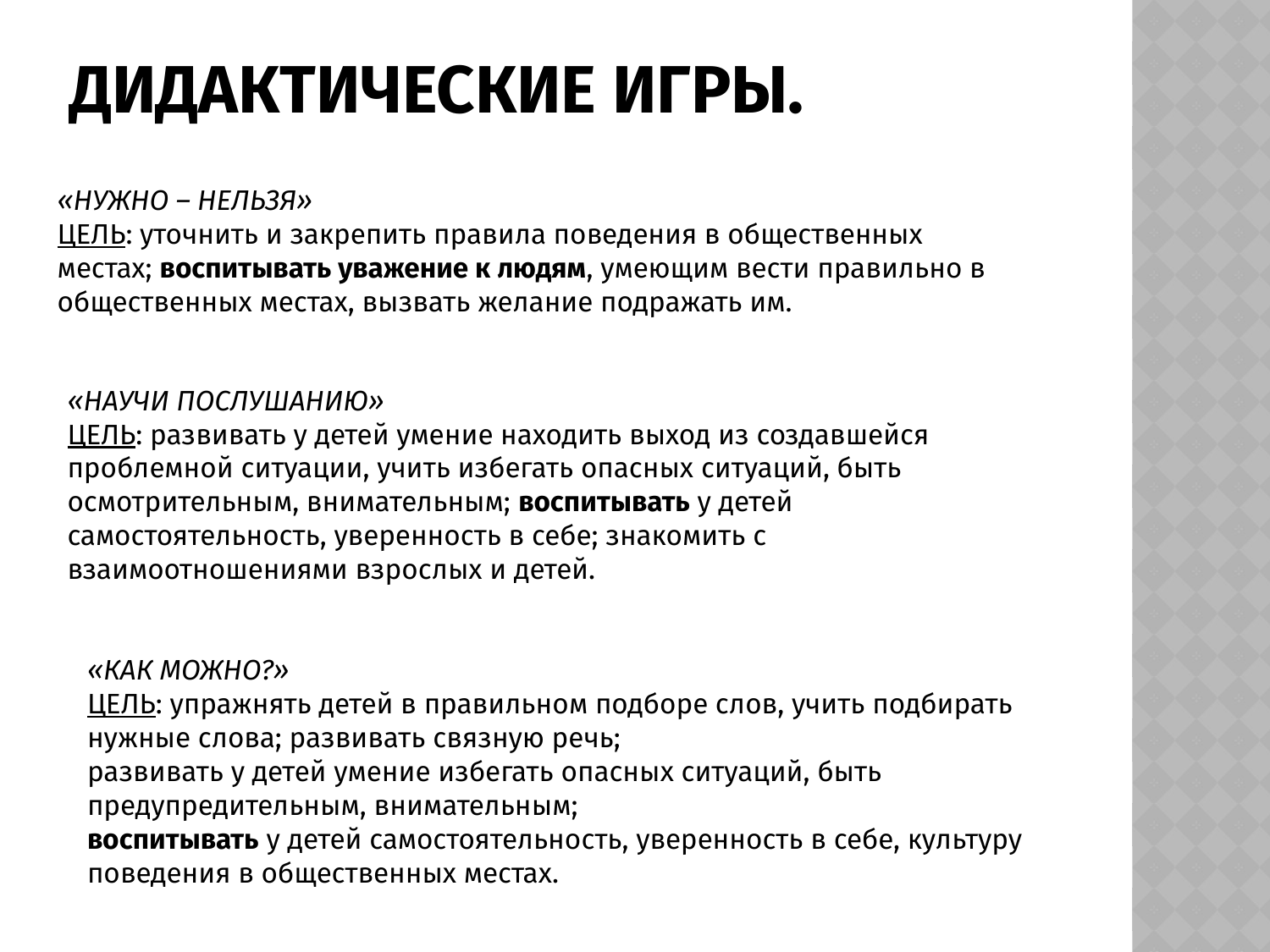

# Дидактические игры.
«НУЖНО – НЕЛЬЗЯ»
ЦЕЛЬ: уточнить и закрепить правила поведения в общественных местах; воспитывать уважение к людям, умеющим вести правильно в общественных местах, вызвать желание подражать им.
«НАУЧИ ПОСЛУШАНИЮ»
ЦЕЛЬ: развивать у детей умение находить выход из создавшейся проблемной ситуации, учить избегать опасных ситуаций, быть осмотрительным, внимательным; воспитывать у детей самостоятельность, уверенность в себе; знакомить с взаимоотношениями взрослых и детей.
«КАК МОЖНО?»
ЦЕЛЬ: упражнять детей в правильном подборе слов, учить подбирать нужные слова; развивать связную речь;
развивать у детей умение избегать опасных ситуаций, быть предупредительным, внимательным;
воспитывать у детей самостоятельность, уверенность в себе, культуру поведения в общественных местах.